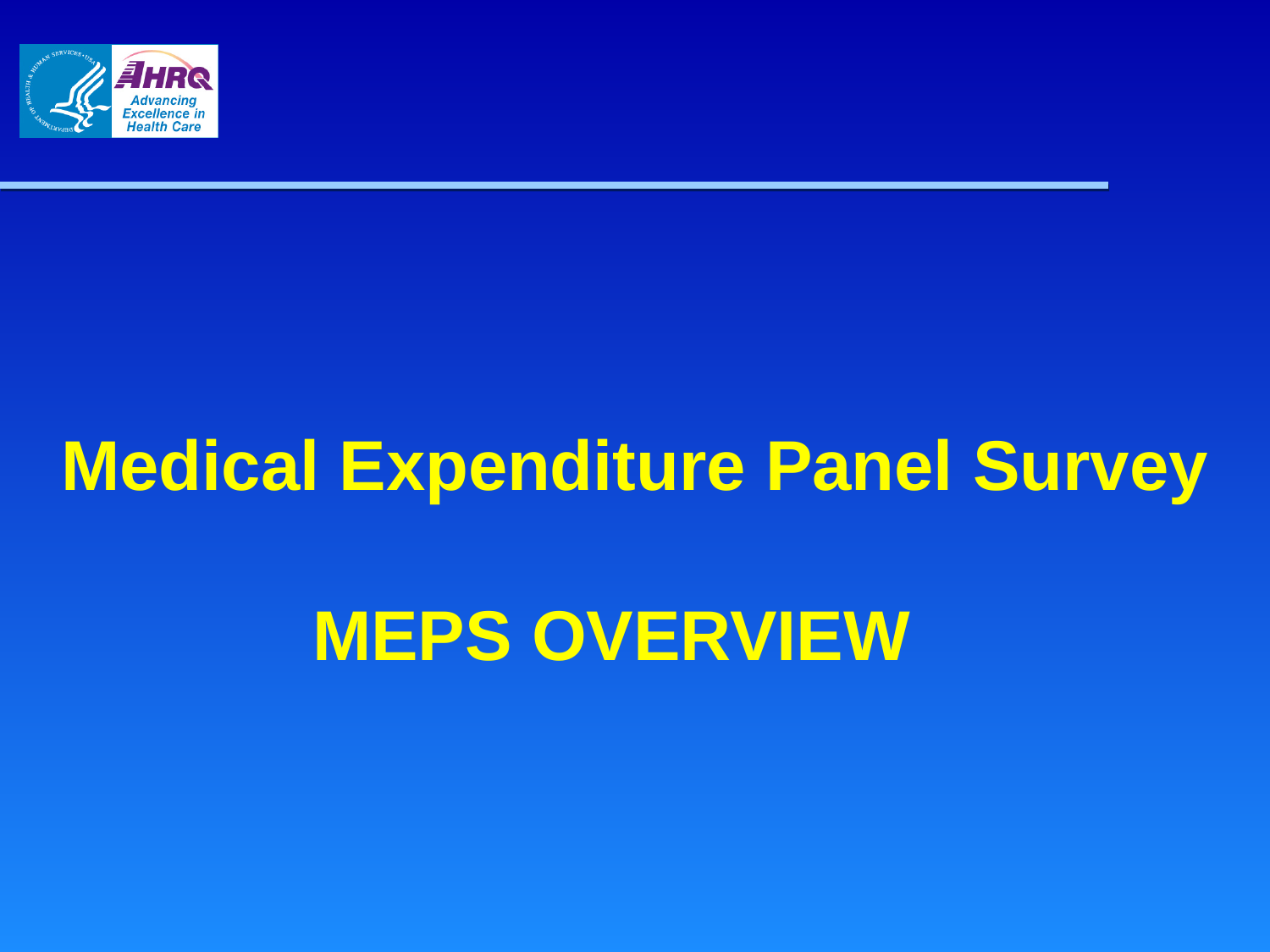

# Medical Expenditure Panel Survey

MEPS OVERVIEW